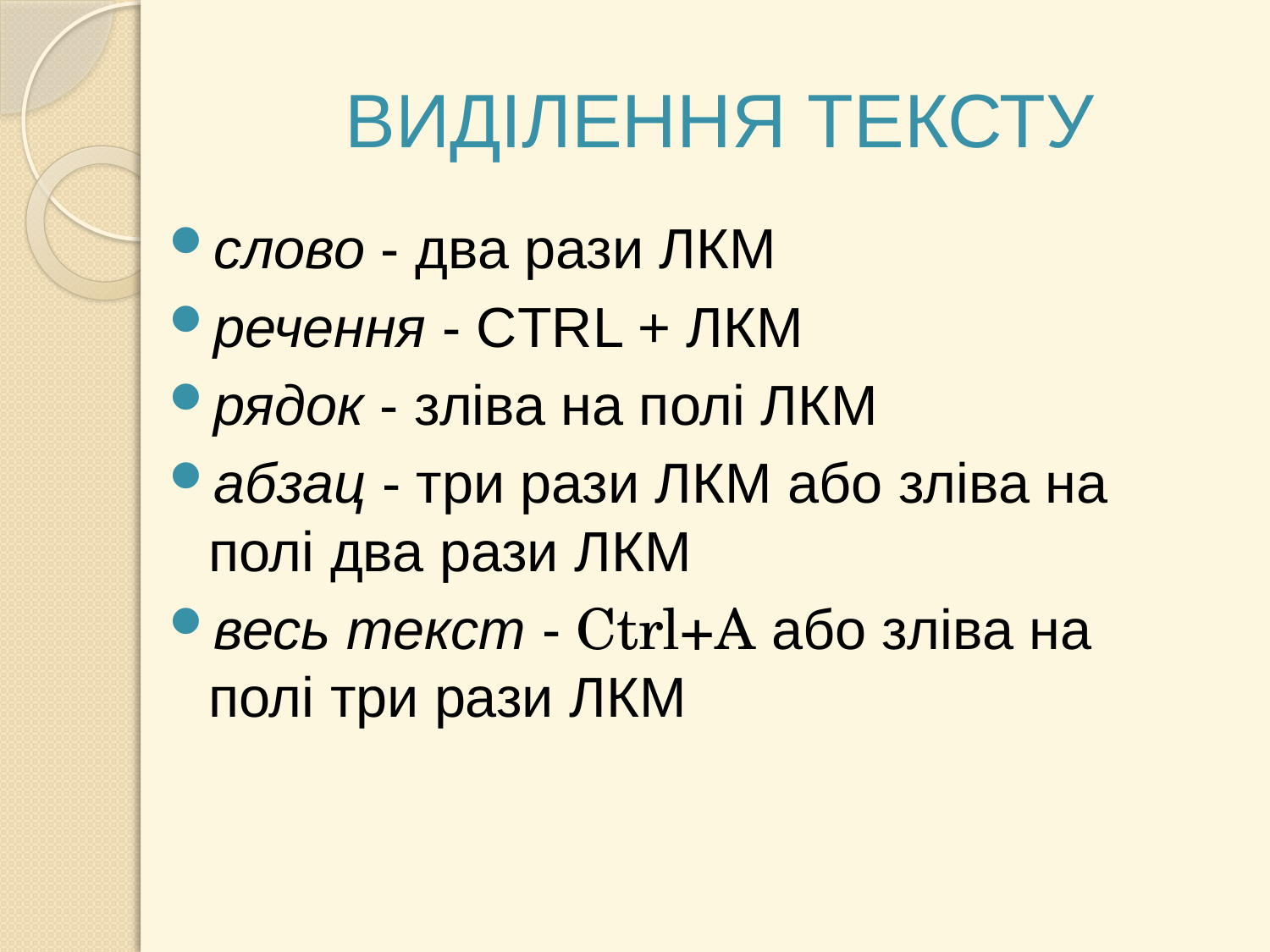

# ВИДІЛЕННЯ ТЕКСТУ
слово - два рази ЛКМ
речення - CTRL + ЛКМ
рядок - зліва на полі ЛКМ
абзац - три рази ЛКМ або зліва на полі два рази ЛКМ
весь текст - Ctrl+A або зліва на полі три рази ЛКМ